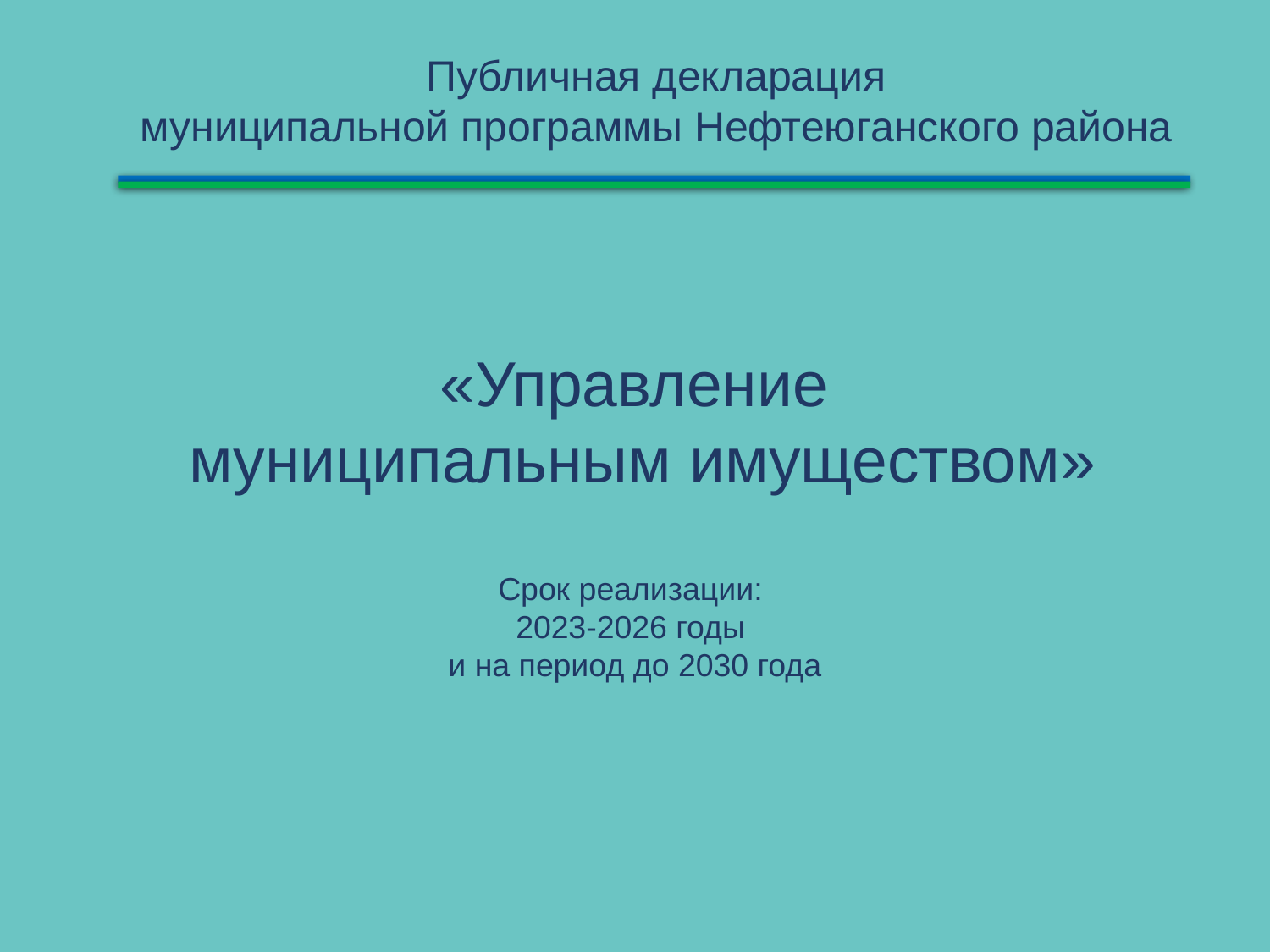

# Публичная декларация муниципальной программы Нефтеюганского района

«Управление
муниципальным имуществом»

Срок реализации:
2023-2026 годы
и на период до 2030 года